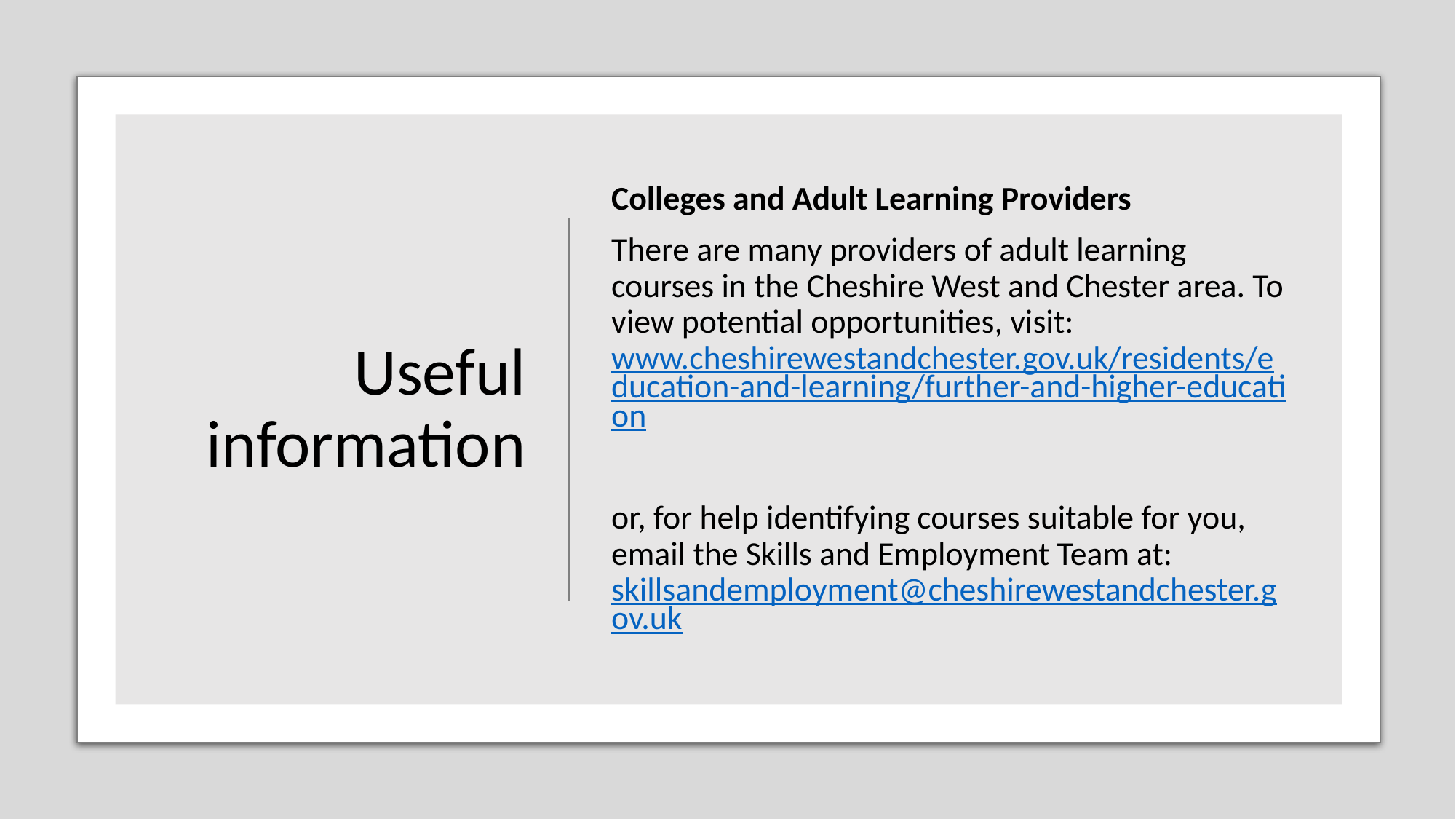

Colleges and Adult Learning Providers
There are many providers of adult learning courses in the Cheshire West and Chester area. To view potential opportunities, visit: www.cheshirewestandchester.gov.uk/residents/education-and-learning/further-and-higher-education

or, for help identifying courses suitable for you, email the Skills and Employment Team at: skillsandemployment@cheshirewestandchester.gov.uk

# Useful information